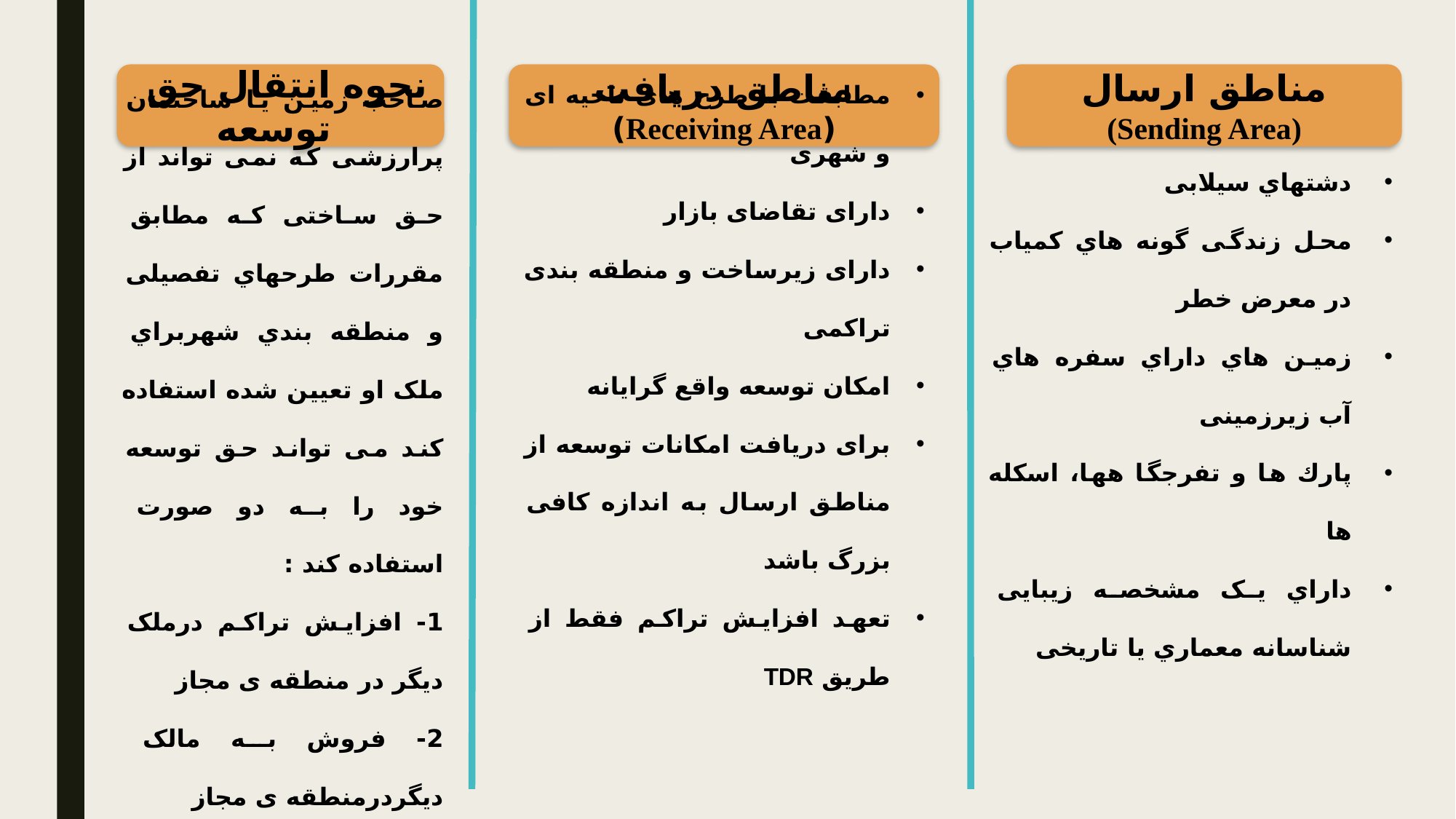

نحوه انتقال حق توسعه
مناطق دریافت (Receiving Area)
مناطق ارسال (Sending Area)
مطابقت با طرح های ناحیه ای و شهری
دارای تقاضای بازار
دارای زیرساخت و منطقه بندی تراکمی
امکان توسعه واقع گرایانه
برای دریافت امکانات توسعه از مناطق ارسال به اندازه کافی بزرگ باشد
تعهد افزایش تراکم فقط از طریق TDR

زمین هاي کشاورزي تالاب ها
دشتهاي سیلابی
محل زندگی گونه هاي کمیاب در معرض خطر
زمین هاي داراي سفره هاي آب زیرزمینی
پارك ها و تفرجگا هها، اسکله ها
داراي یک مشخصه زیبایی شناسانه معماري یا تاریخی

صاحب زمین یا ساختمان پرارزشی که نمی تواند از حق ساختی که مطابق مقررات طرحهاي تفصیلی و منطقه بندي شهربراي ملک او تعیین شده استفاده کند می تواند حق توسعه خود را به دو صورت استفاده کند :
1- افزایش تراکم درملک دیگر در منطقه ی مجاز
2- فروش به مالک دیگردرمنطقه ی مجاز